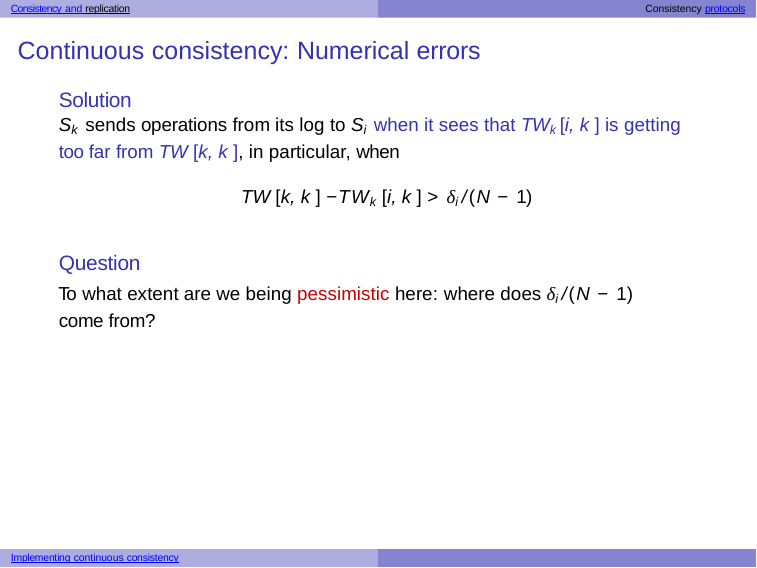

Consistency and replication	Consistency protocols
# Continuous consistency: Numerical errors
Solution
Sk sends operations from its log to Si when it sees that TWk [i, k ] is getting too far from TW [k, k ], in particular, when
TW [k, k ] −TWk [i, k ] > δi /(N − 1)

Question
To what extent are we being pessimistic here: where does δi /(N − 1) come from?

Implementing continuous consistency